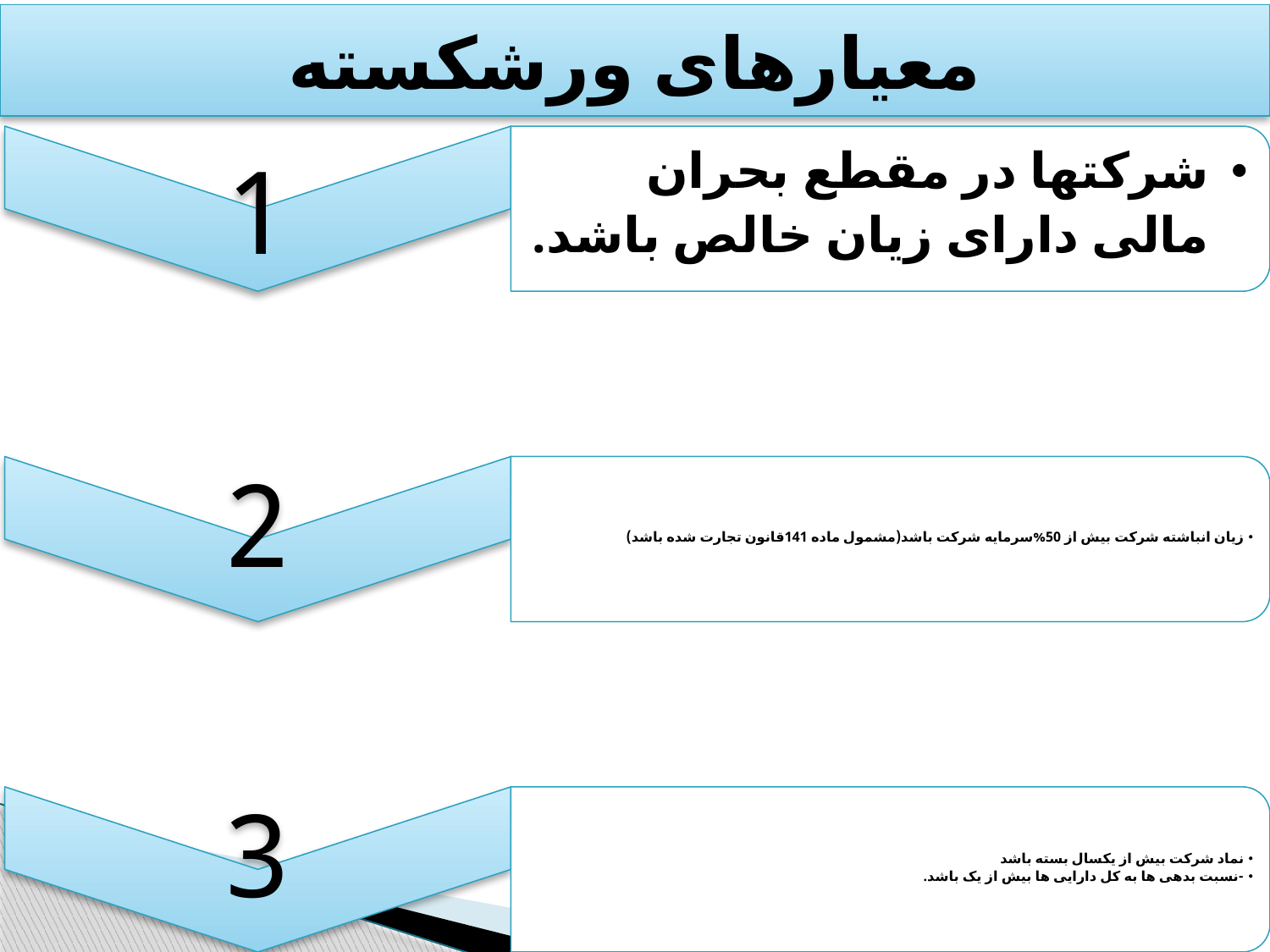

# معیارهای ورشکسته
1
شرکتها در مقطع بحران مالی دارای زیان خالص باشد.
2
3
نماد شرکت بیش از یکسال بسته باشد
-نسبت بدهی ها به کل دارایی ها بیش از یک باشد.